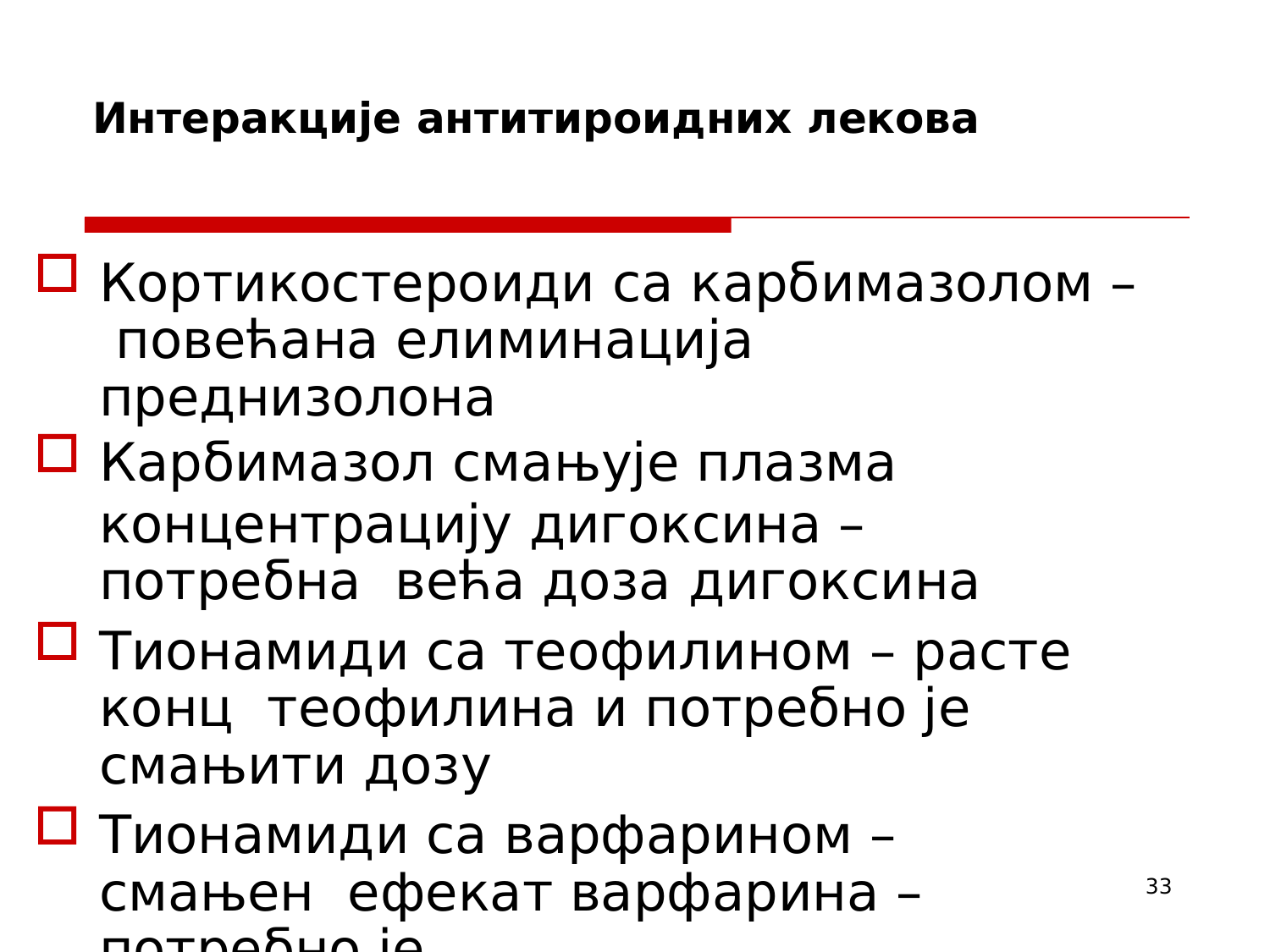

Интеракције антитироидних лекова

Кортикостероиди са карбимазолом –  повећана елиминација преднизолона
Карбимазол смањује плазма
концентрацију дигоксина – потребна  већа доза дигоксина
Тионамиди са теофилином – расте конц  теофилина и потребно је смањити дозу
Тионамиди са варфарином – смањен  ефекат варфарина – потребно је
 повећати дозу варфарина
33